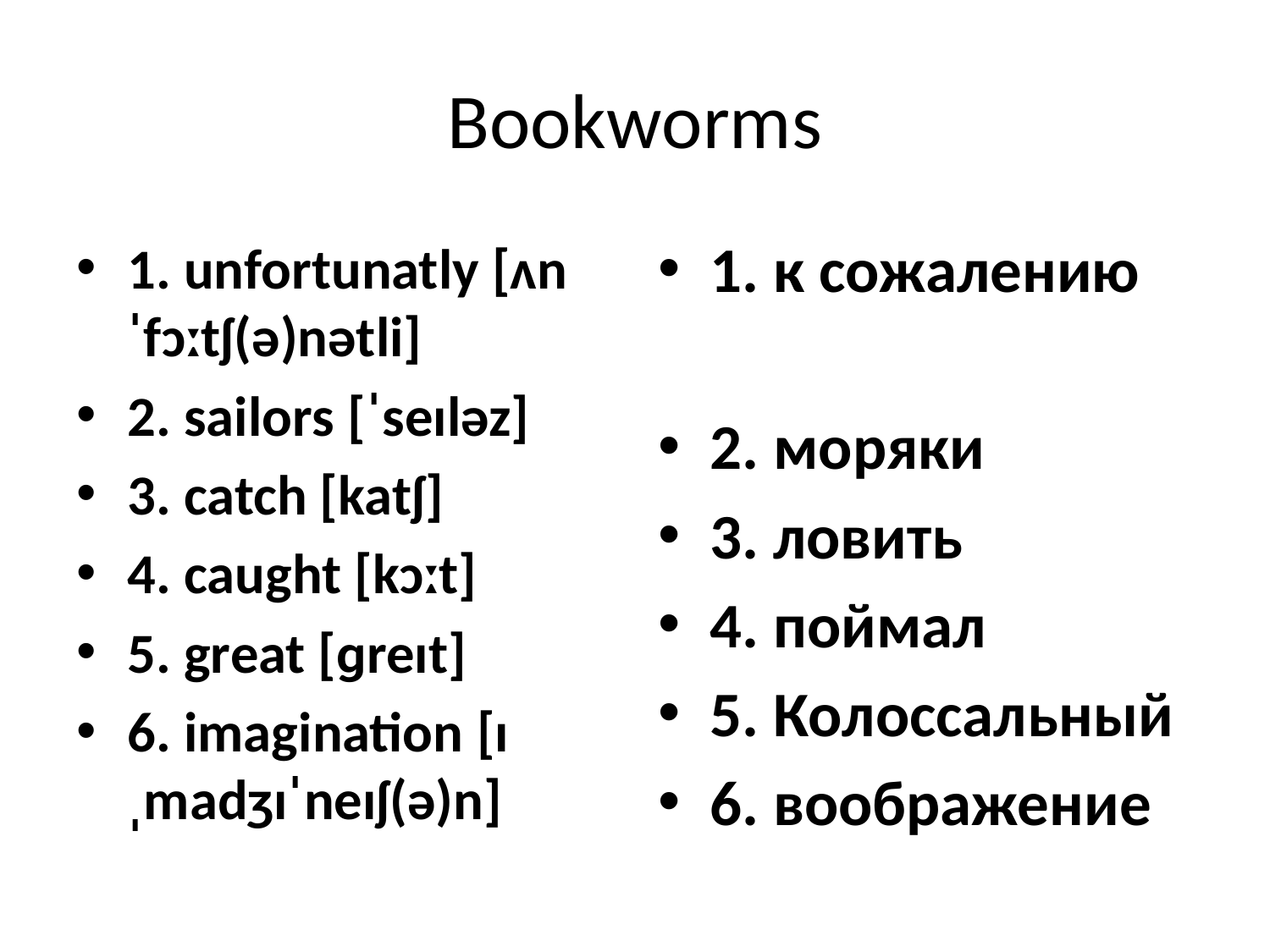

# Bookworms
1. к сожалению

2. моряки
3. ловить
4. поймал
5. Колоссальный
6. воображение
1. unfortunatly [ʌnˈfɔːtʃ(ə)nətli]
2. sailors [ˈseɪləz]
3. catch [katʃ]
4. caught [kɔːt]
5. great [ɡreɪt]
6. imagination [ɪˌmadʒɪˈneɪʃ(ə)n]